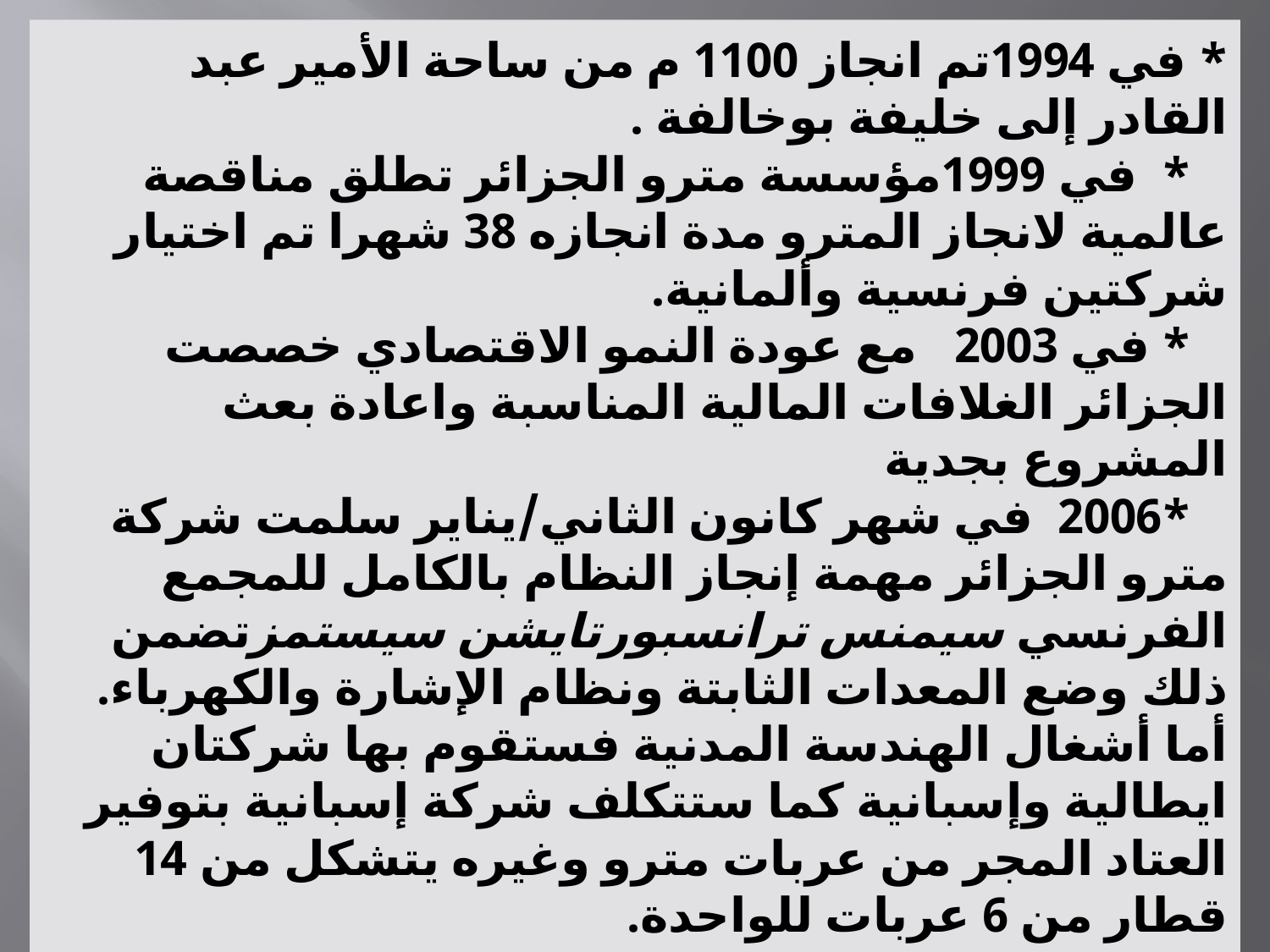

# * في 1994تم انجاز 1100 م من ساحة الأمير عبد القادر إلى خليفة بوخالفة . *  في 1999مؤسسة مترو الجزائر تطلق مناقصة عالمية لانجاز المترو مدة انجازه 38 شهرا تم اختيار شركتين فرنسية وألمانية. * في 2003   مع عودة النمو الاقتصادي خصصت الجزائر الغلافات المالية المناسبة واعادة بعث المشروع بجدية *2006  في شهر كانون الثاني/يناير سلمت شركة مترو الجزائر مهمة إنجاز النظام بالكامل للمجمع الفرنسي سيمنس ترانسبورتايشن سيستمزتضمن ذلك وضع المعدات الثابتة ونظام الإشارة والكهرباء. أما أشغال الهندسة المدنية فستقوم بها شركتان ايطالية وإسبانية كما ستتكلف شركة إسبانية بتوفير العتاد المجر من عربات مترو وغيره يتشكل من 14 قطار من 6 عربات للواحدة.